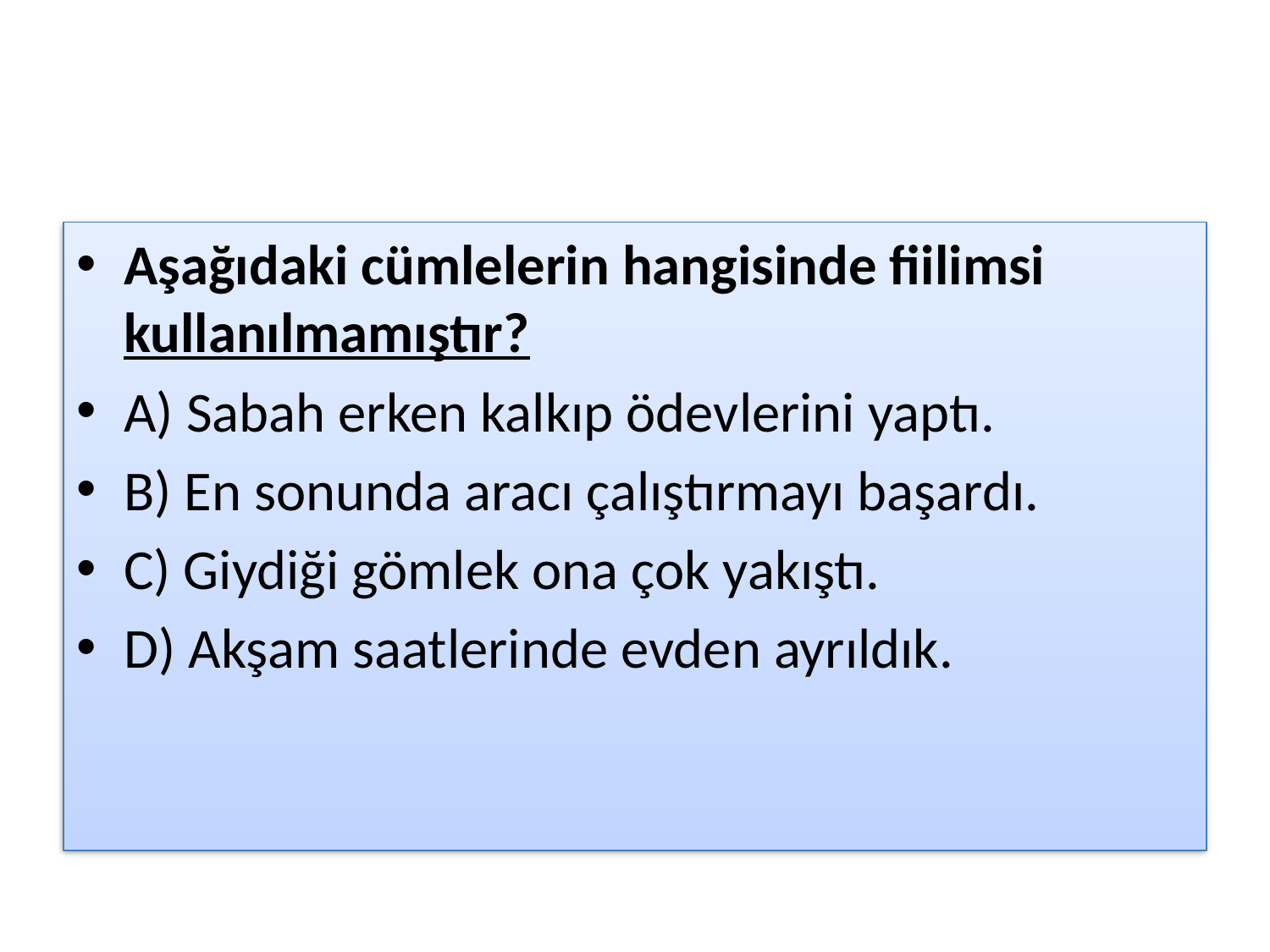

#
Aşağıdaki cümlelerin hangisinde fiilimsi kullanılmamıştır?
A) Sabah erken kalkıp ödevlerini yaptı.
B) En sonunda aracı çalıştırmayı başardı.
C) Giydiği gömlek ona çok yakıştı.
D) Akşam saatlerinde evden ayrıldık.